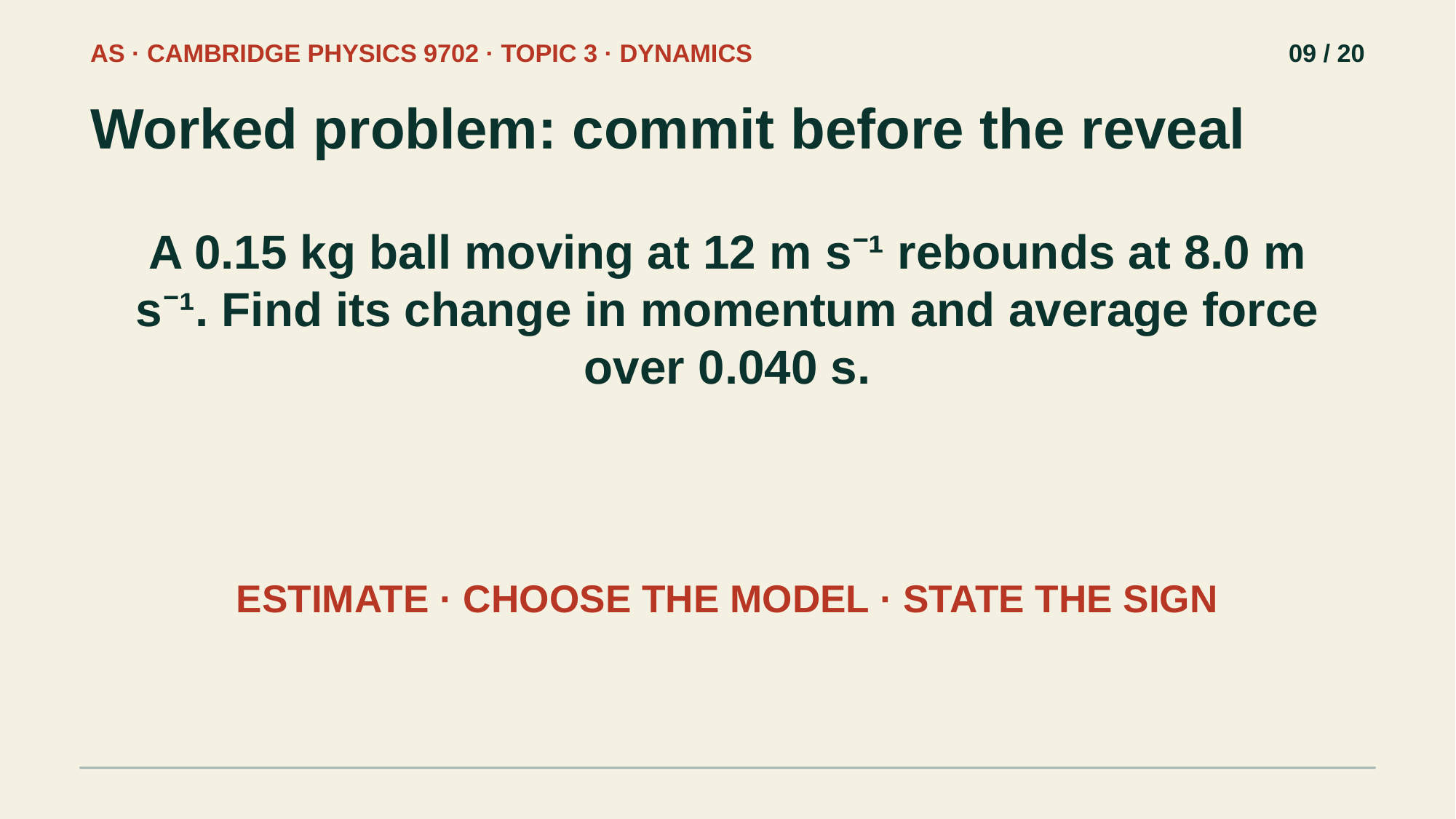

AS · CAMBRIDGE PHYSICS 9702 · TOPIC 3 · DYNAMICS
09 / 20
Worked problem: commit before the reveal
A 0.15 kg ball moving at 12 m s⁻¹ rebounds at 8.0 m s⁻¹. Find its change in momentum and average force over 0.040 s.
ESTIMATE · CHOOSE THE MODEL · STATE THE SIGN